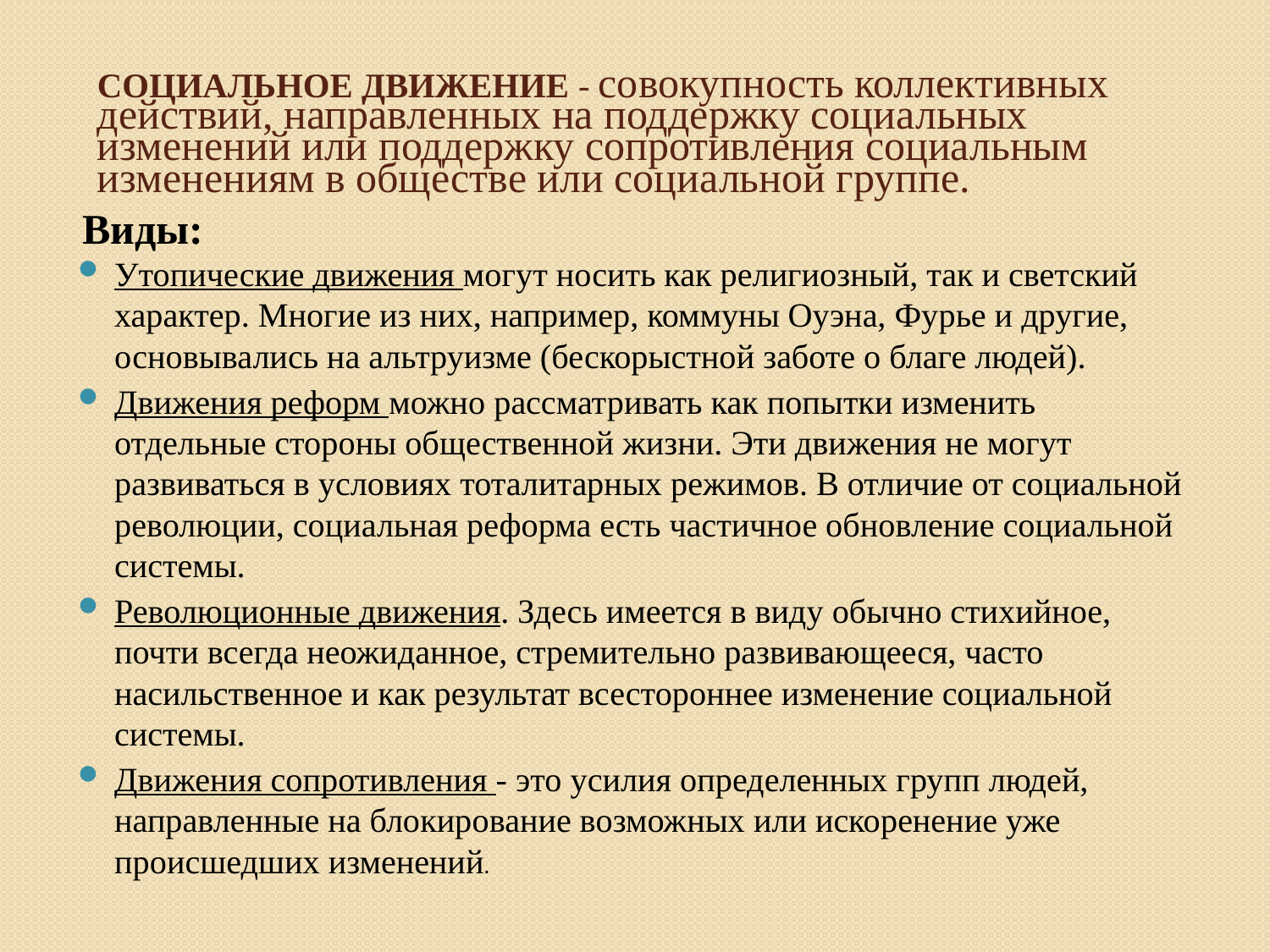

# социальное движение - совокупность коллективных действий, направленных на поддержку социальных изменений или поддержку сопротивления социальным изменениям в обществе или социальной группе.
Виды:
Утопические движения могут носить как религиозный, так и светский характер. Многие из них, например, коммуны Оуэна, Фурье и другие, основывались на альтруизме (бескорыстной заботе о благе людей).
Движения реформ можно рассматривать как попытки изменить отдельные стороны общественной жизни. Эти движения не могут развиваться в условиях тоталитарных режимов. В отличие от социальной революции, социальная реформа есть частичное обновление социальной системы.
Революционные движения. Здесь имеется в виду обычно стихийное, почти всегда неожиданное, стремительно развивающееся, часто насильственное и как результат всестороннее изменение социальной системы.
Движения сопротивления - это усилия определенных групп людей, направленные на блокирование возможных или искоренение уже происшедших изменений.